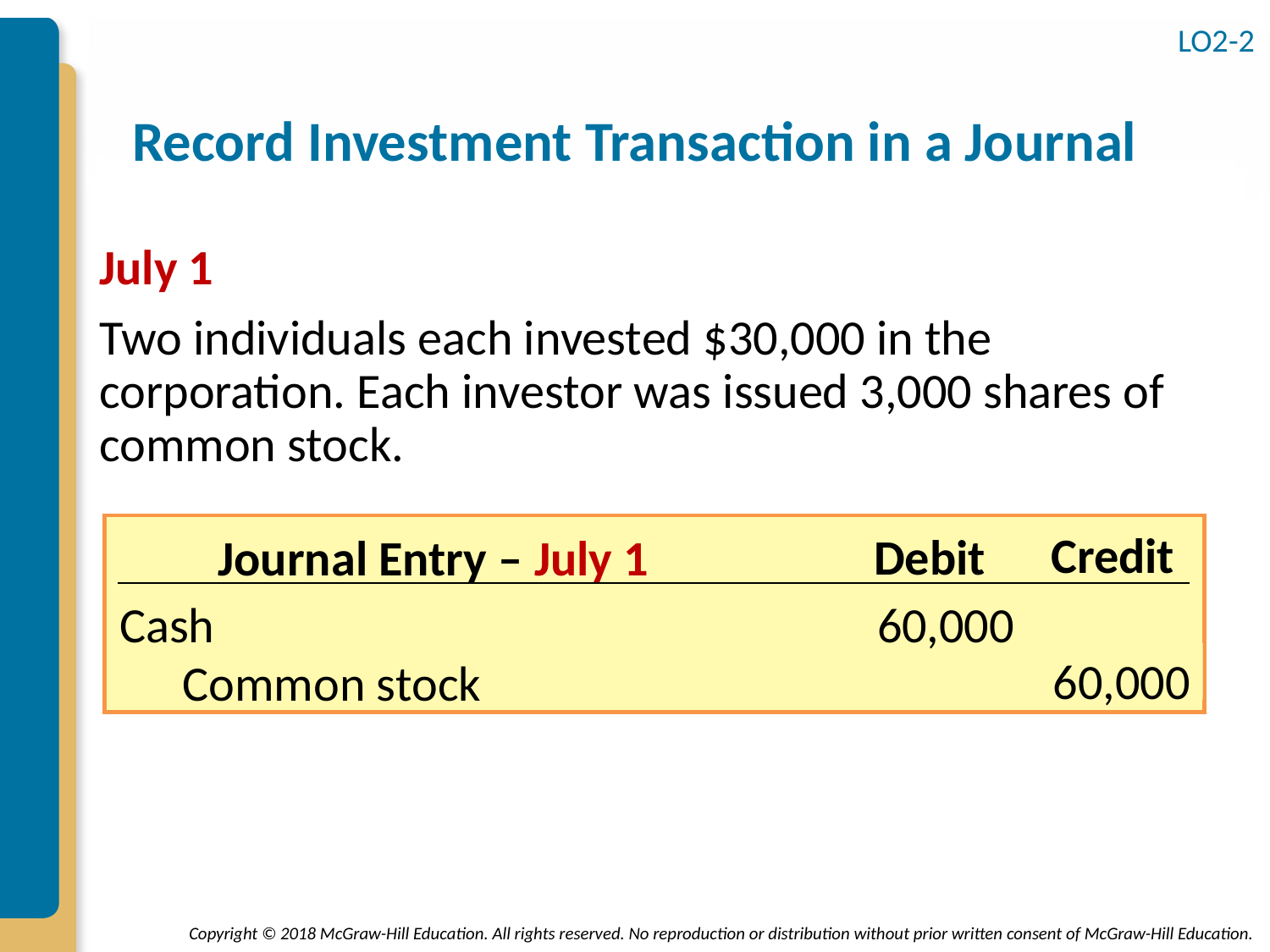

LO2-2
# Record Investment Transaction in a Journal

July 1
Two individuals each invested $30,000 in the corporation. Each investor was issued 3,000 shares of common stock.

Credit
Debit
Journal Entry – July 1
Cash
60,000
60,000
Common stock